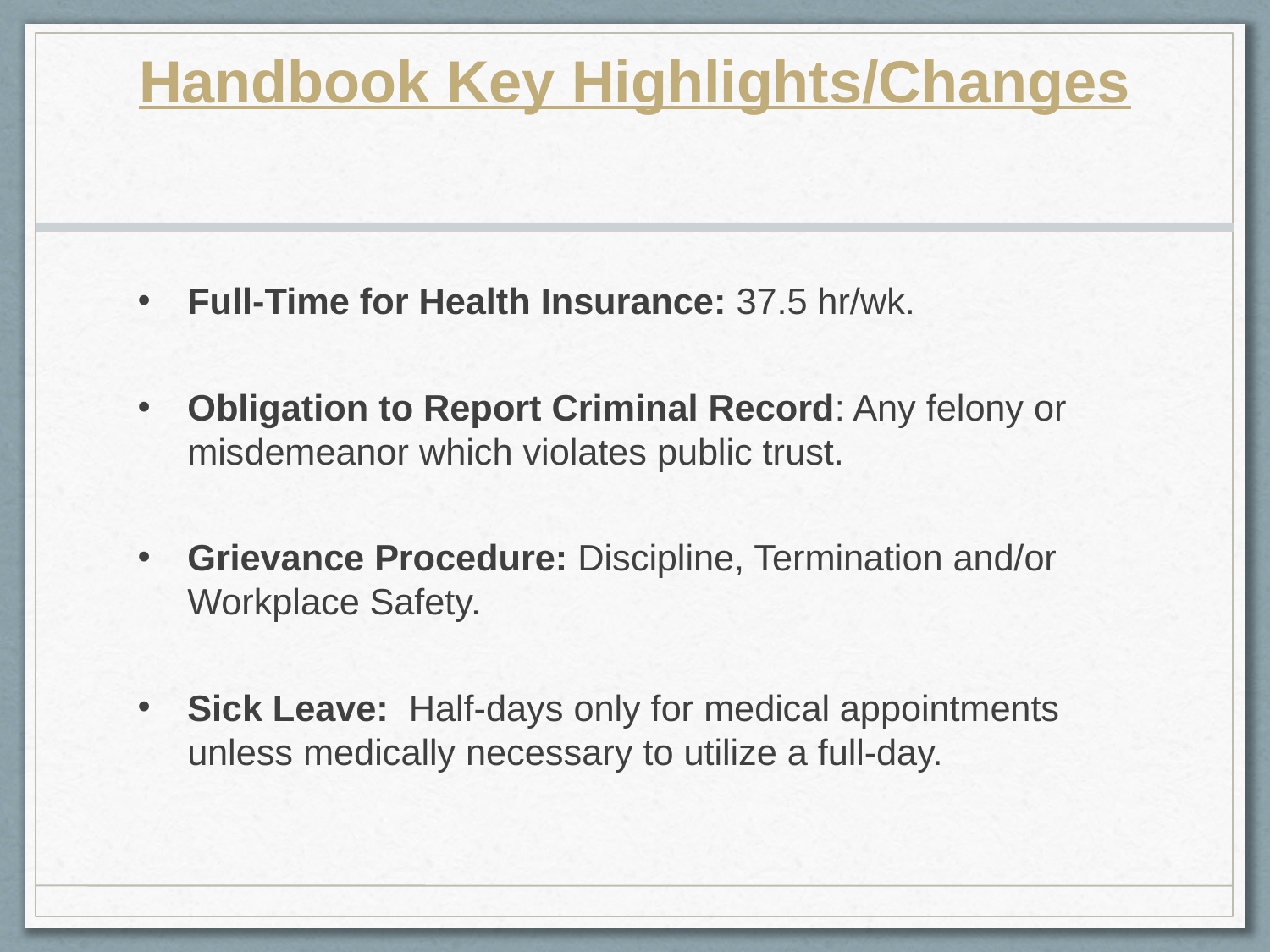

# Handbook Key Highlights/Changes
Full-Time for Health Insurance: 37.5 hr/wk.

Obligation to Report Criminal Record: Any felony or misdemeanor which violates public trust.

Grievance Procedure: Discipline, Termination and/or Workplace Safety.

Sick Leave:  Half-days only for medical appointments unless medically necessary to utilize a full-day.